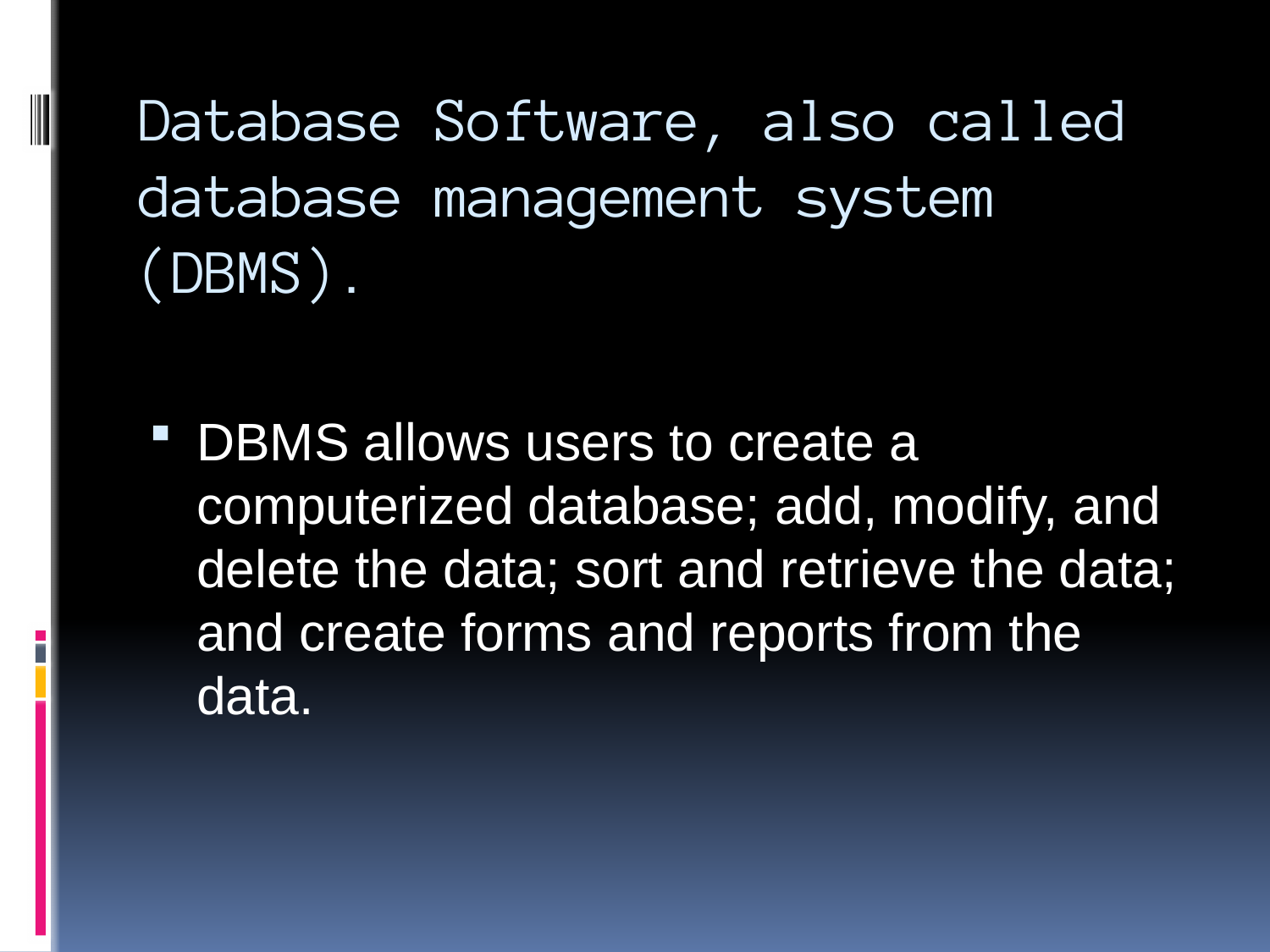

# Database Software, also called database management system (DBMS).
DBMS allows users to create a computerized database; add, modify, and delete the data; sort and retrieve the data; and create forms and reports from the data.